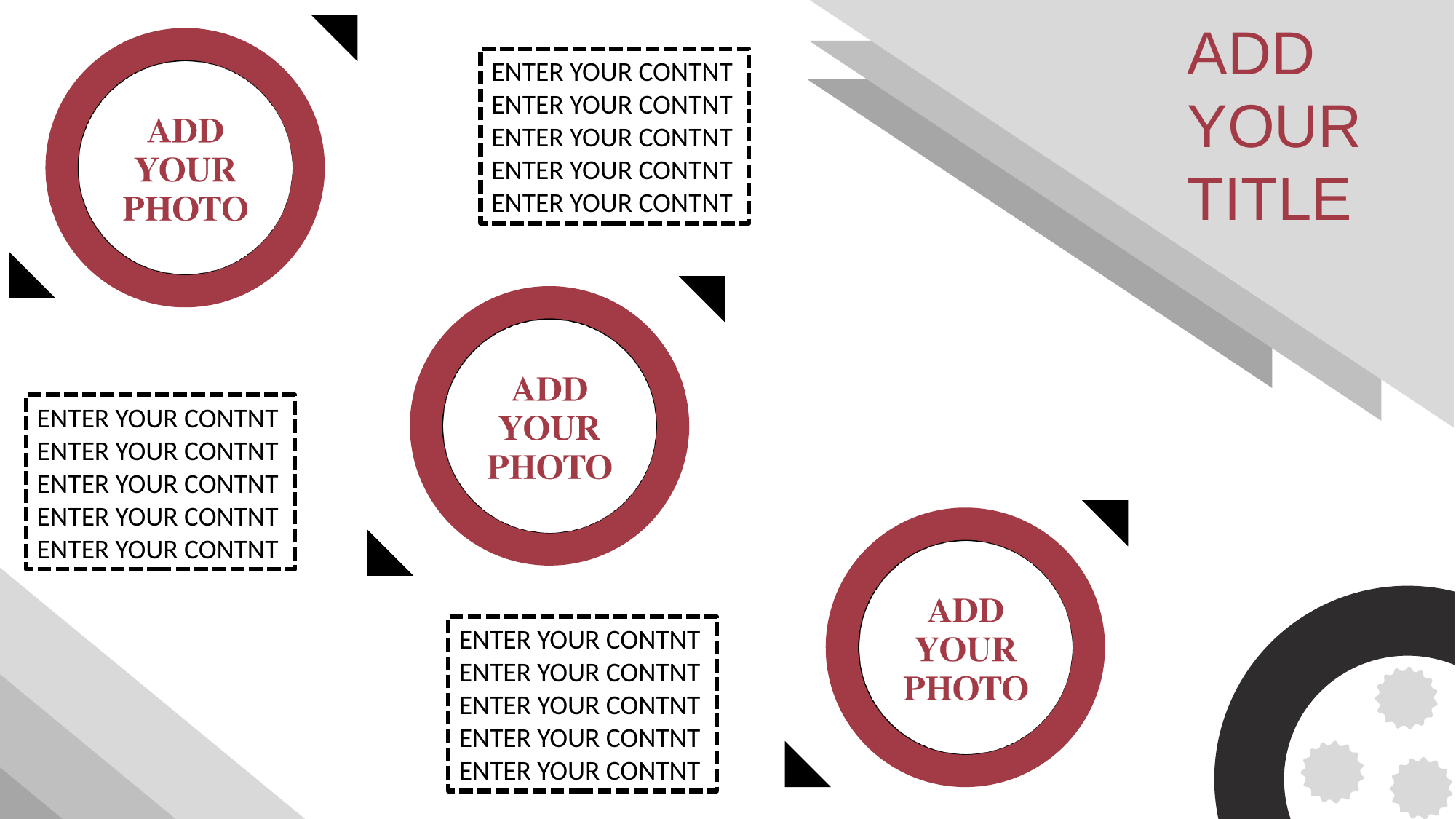

ADD
YOUR
TITLE

ENTER YOUR CONTNT
ENTER YOUR CONTNT
ENTER YOUR CONTNT
ENTER YOUR CONTNT
ENTER YOUR CONTNT

ENTER YOUR CONTNT
ENTER YOUR CONTNT
ENTER YOUR CONTNT
ENTER YOUR CONTNT
ENTER YOUR CONTNT

ENTER YOUR CONTNT
ENTER YOUR CONTNT
ENTER YOUR CONTNT
ENTER YOUR CONTNT
ENTER YOUR CONTNT